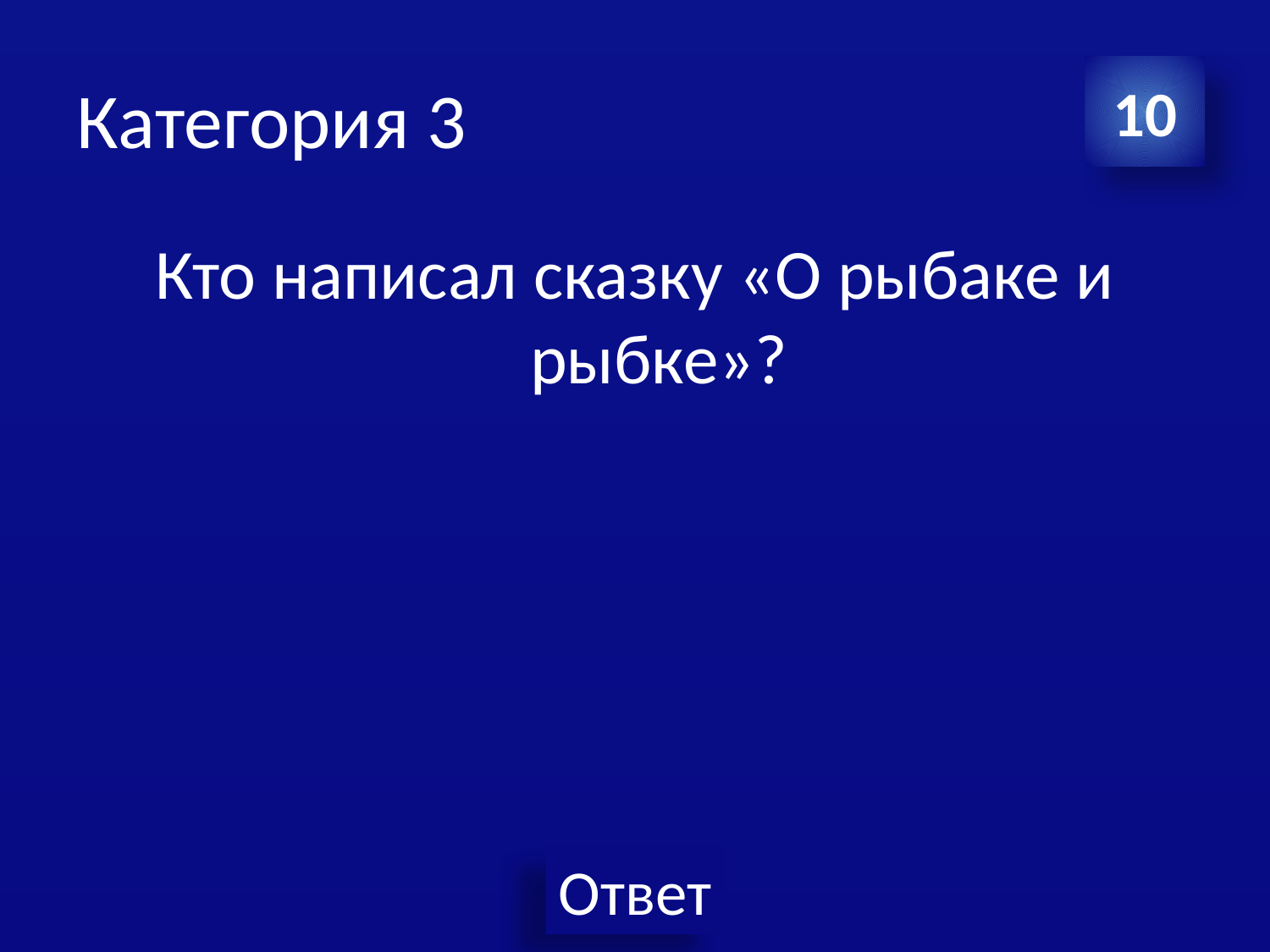

# Категория 3
10
Кто написал сказку «О рыбаке и рыбке»?